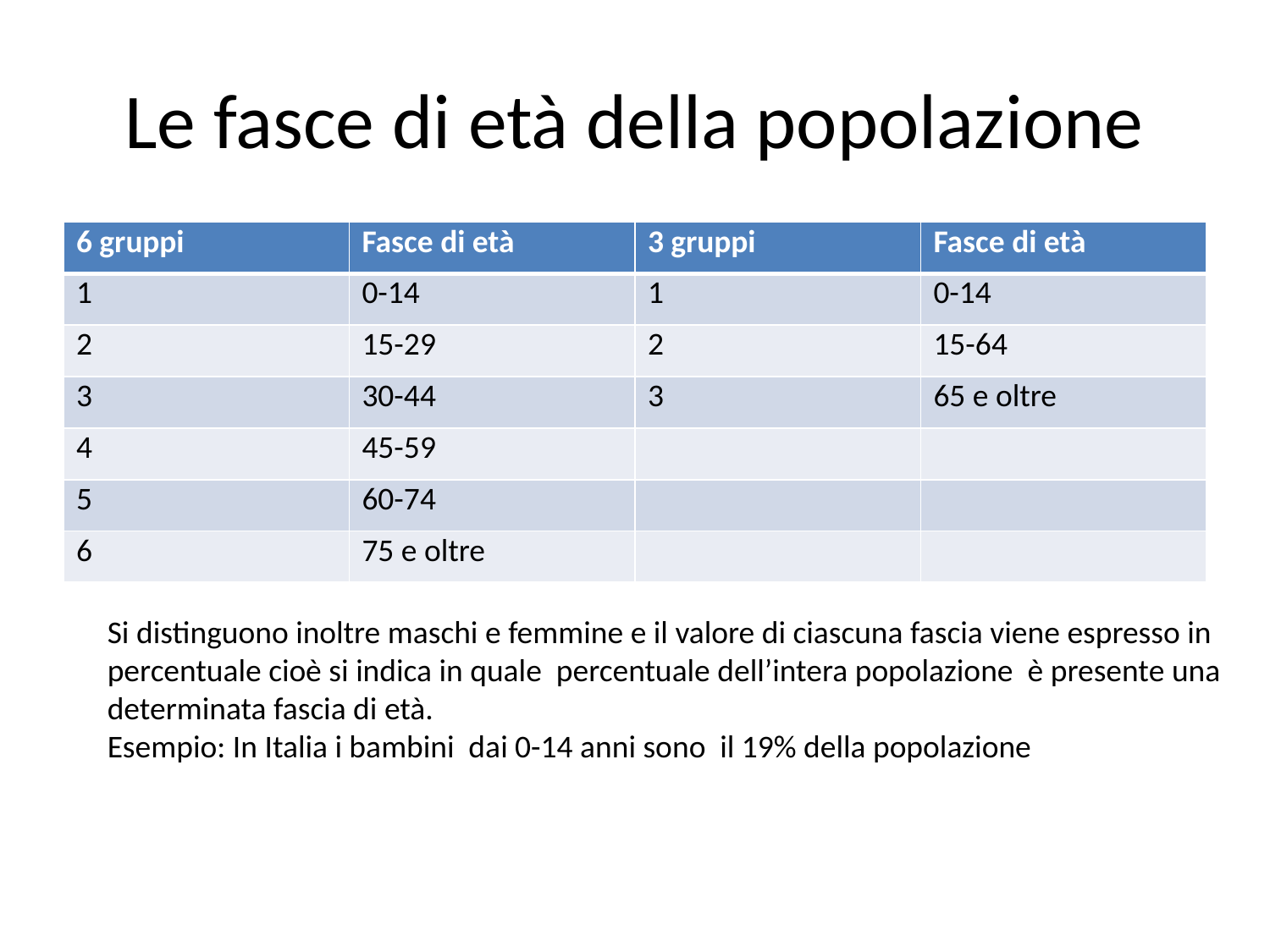

# Le fasce di età della popolazione
| 6 gruppi | Fasce di età | 3 gruppi | Fasce di età |
| --- | --- | --- | --- |
| 1 | 0-14 | 1 | 0-14 |
| 2 | 15-29 | 2 | 15-64 |
| 3 | 30-44 | 3 | 65 e oltre |
| 4 | 45-59 |  |  |
| 5 | 60-74 |  |  |
| 6 | 75 e oltre |  |  |
Si distinguono inoltre maschi e femmine e il valore di ciascuna fascia viene espresso in percentuale cioè si indica in quale  percentuale dell’intera popolazione  è presente una determinata fascia di età.
Esempio: In Italia i bambini  dai 0-14 anni sono  il 19% della popolazione